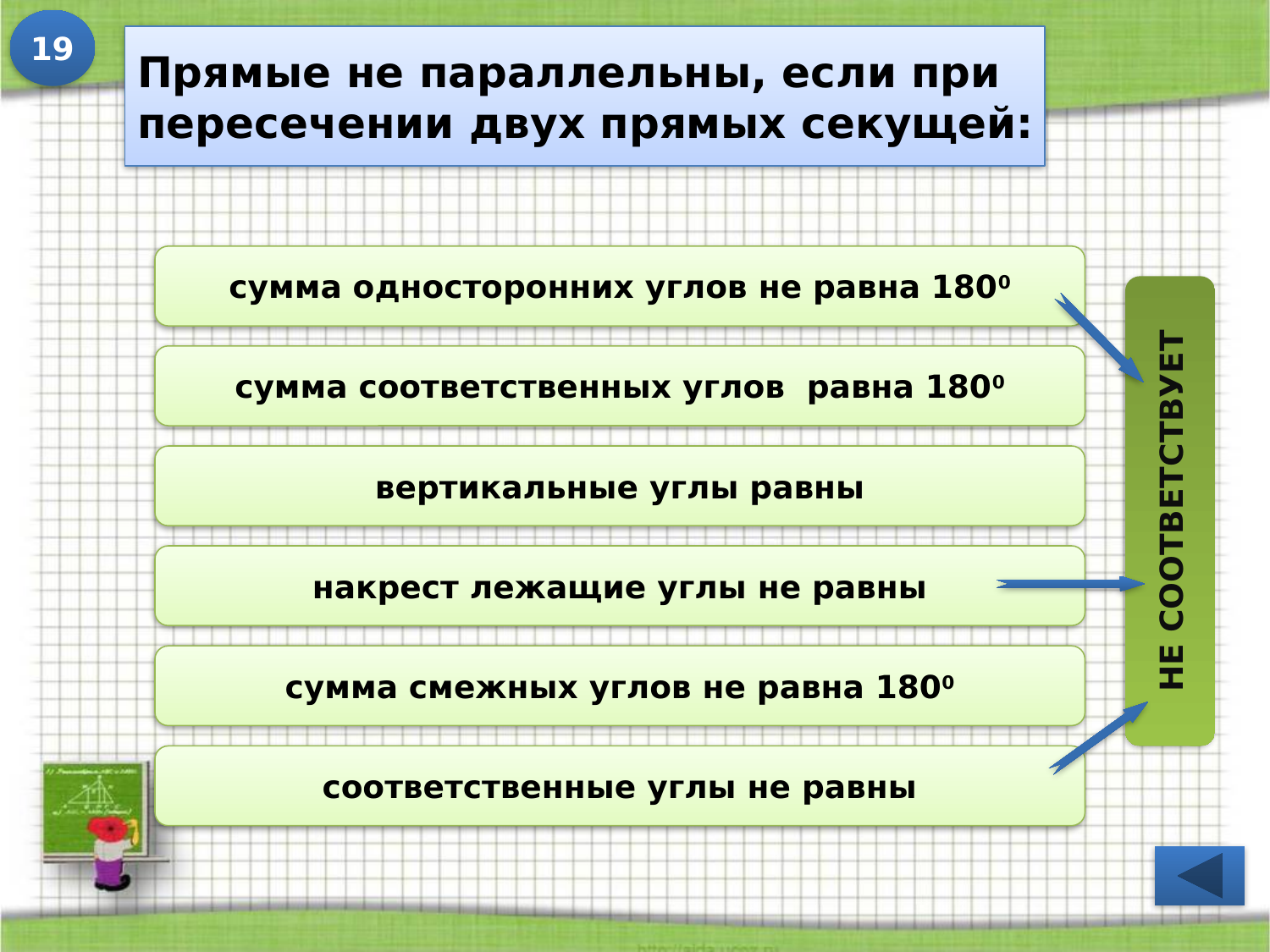

19
Прямые не параллельны, если при
пересечении двух прямых секущей:
сумма односторонних углов не равна 1800
НЕ СООТВЕТСТВУЕТ

сумма соответственных углов  равна 1800
вертикальные углы равны
накрест лежащие углы не равны

сумма смежных углов не равна 1800

соответственные углы не равны